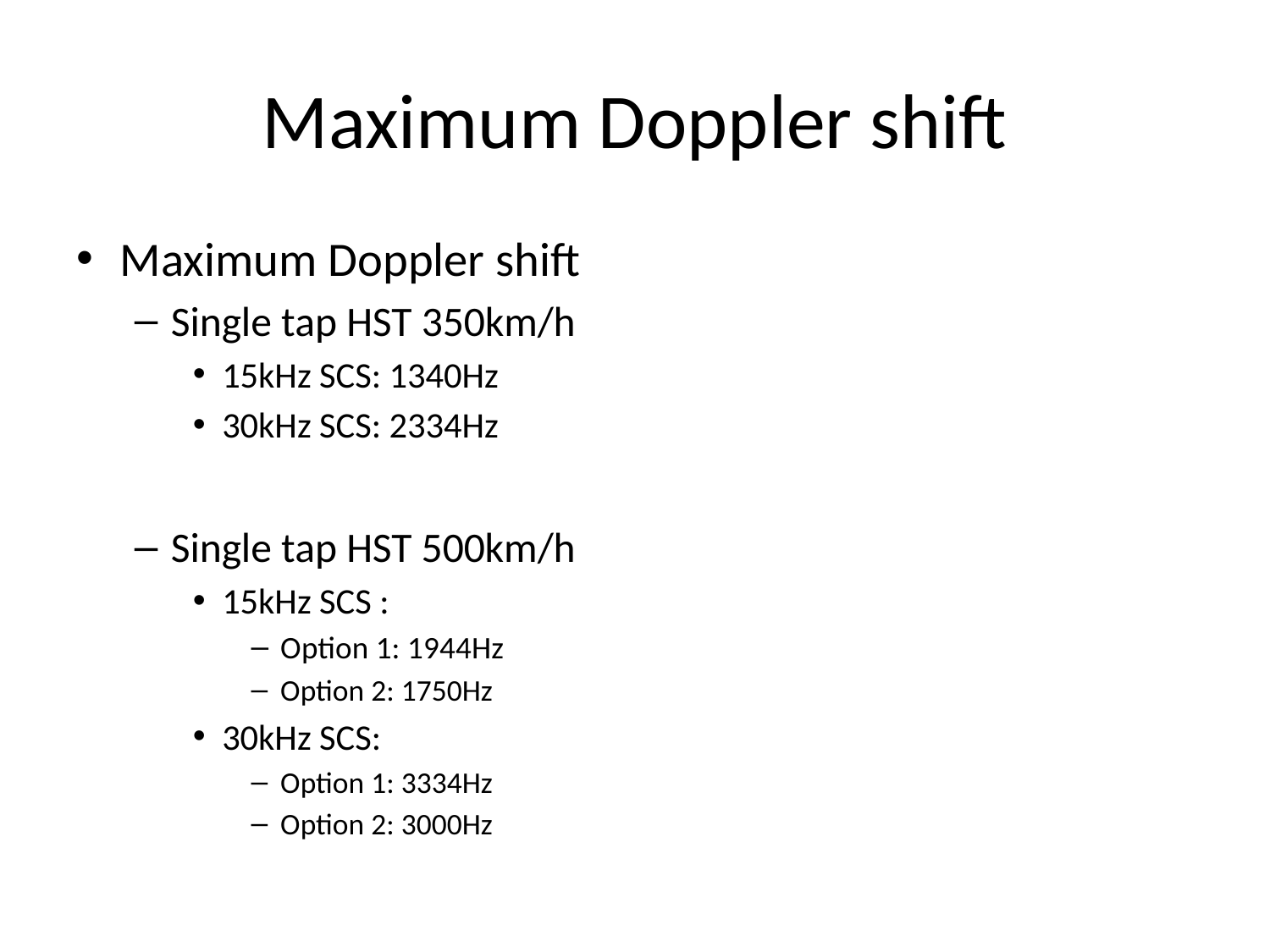

# Maximum Doppler shift
Maximum Doppler shift
Single tap HST 350km/h
15kHz SCS: 1340Hz
30kHz SCS: 2334Hz

Single tap HST 500km/h
15kHz SCS :
Option 1: 1944Hz
Option 2: 1750Hz
30kHz SCS:
Option 1: 3334Hz
Option 2: 3000Hz